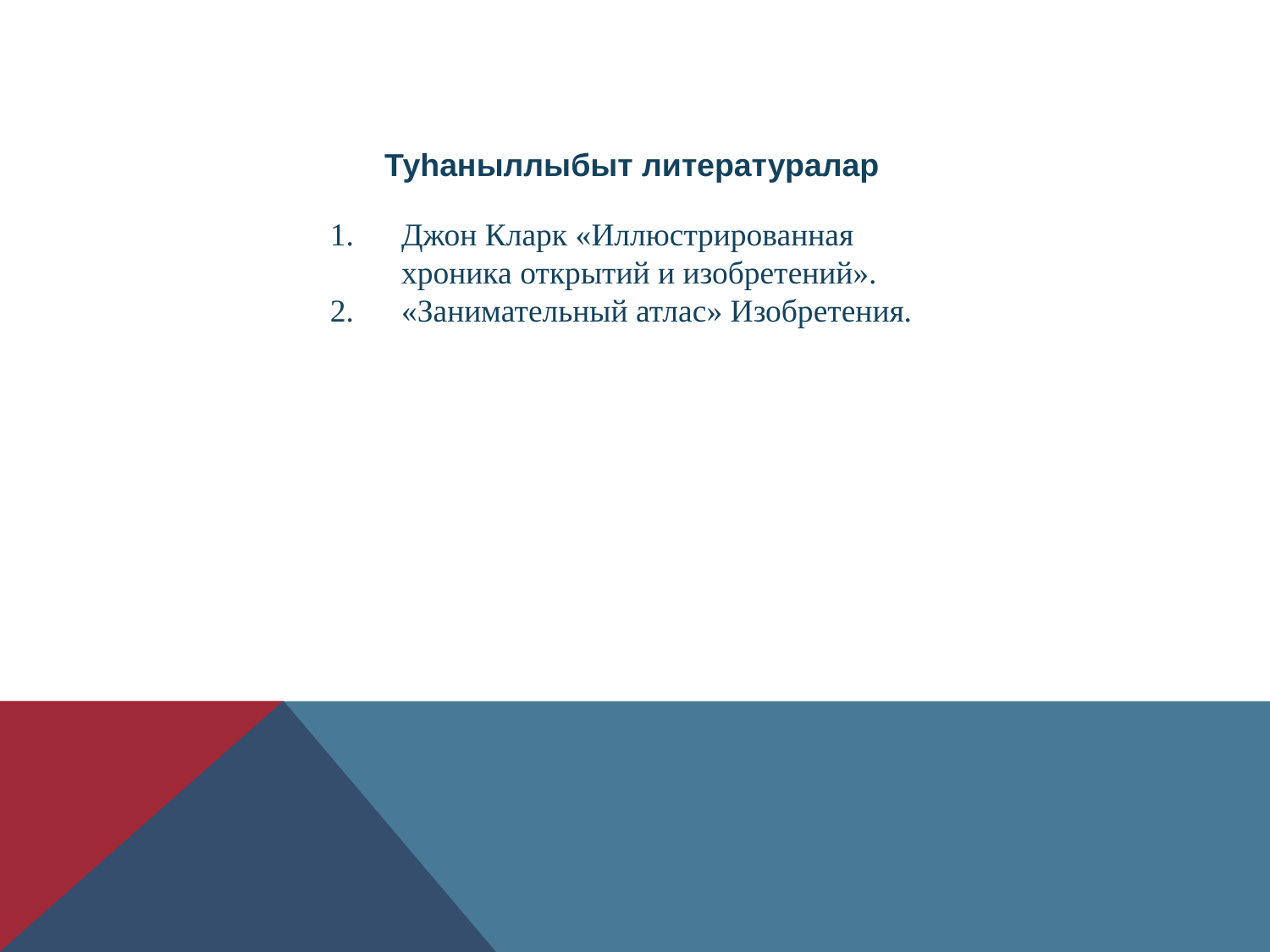

Туһаныллыбыт литературалар
Джон Кларк «Иллюстрированная хроника открытий и изобретений».
«Занимательный атлас» Изобретения.